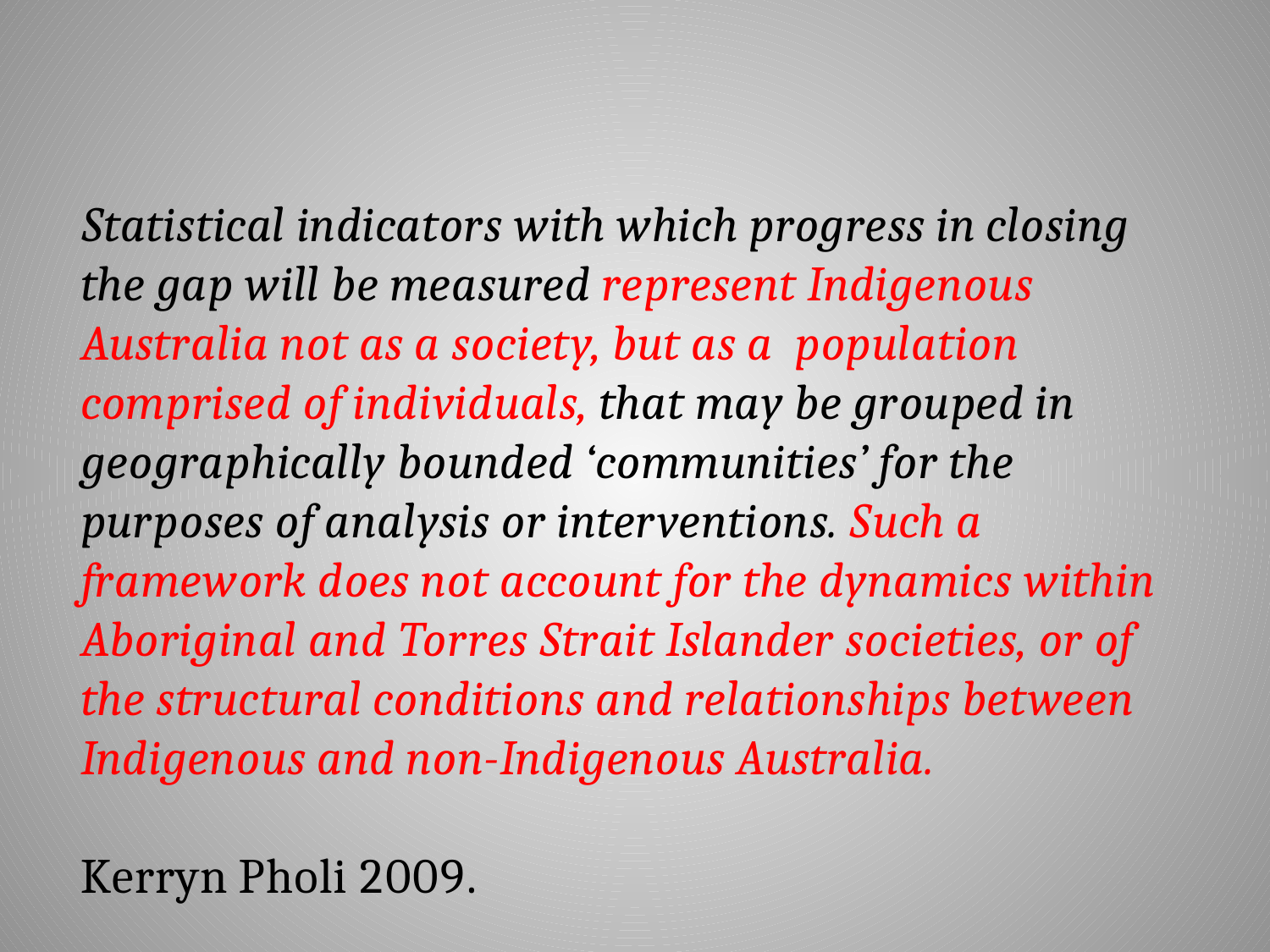

Statistical indicators with which progress in closing the gap will be measured represent Indigenous Australia not as a society, but as a  population comprised of individuals, that may be grouped in geographically bounded ‘communities’ for the purposes of analysis or interventions. Such a framework does not account for the dynamics within Aboriginal and Torres Strait Islander societies, or of the structural conditions and relationships between Indigenous and non-Indigenous Australia.

Kerryn Pholi 2009.